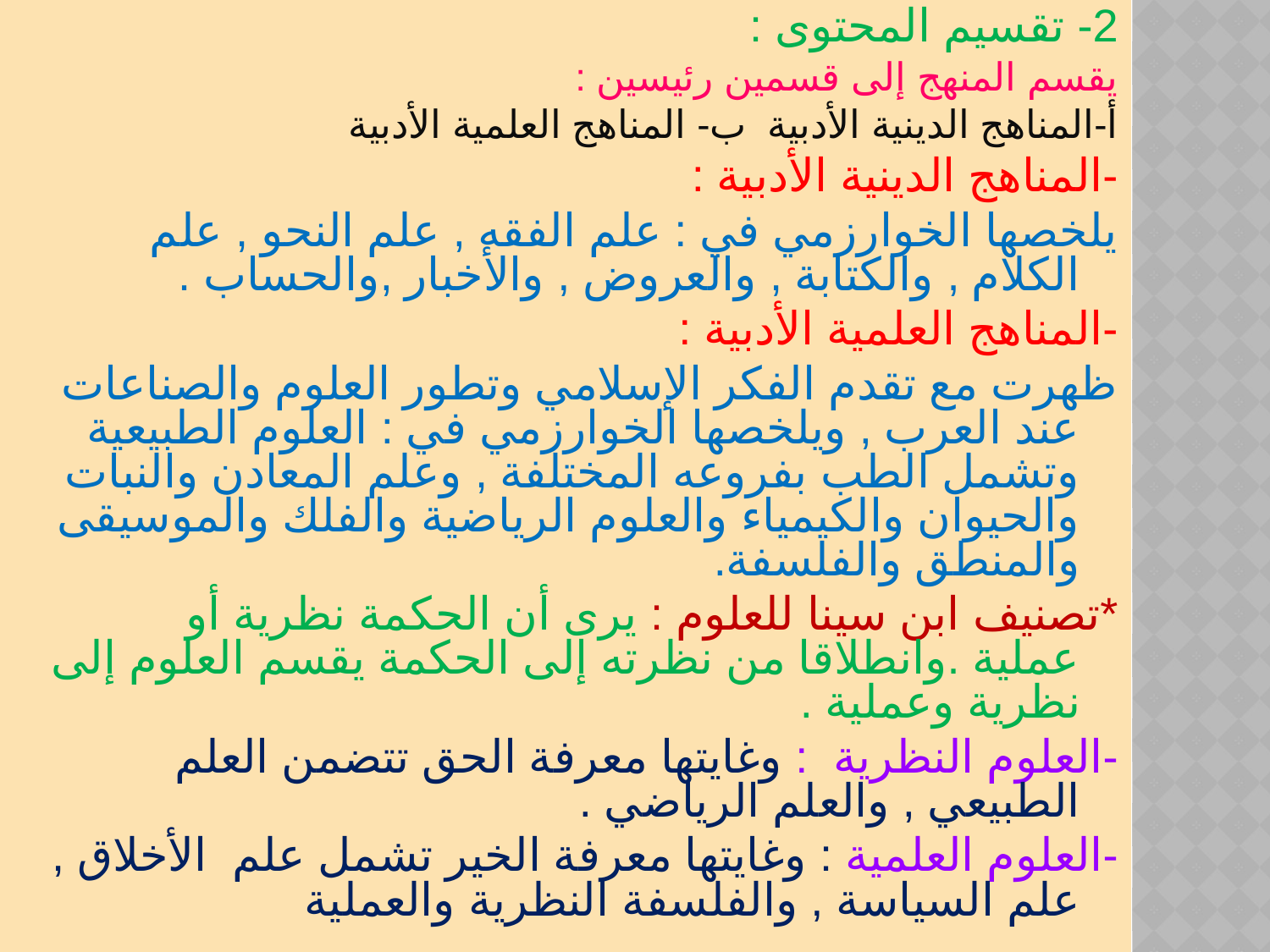

2- تقسيم المحتوى :
يقسم المنهج إلى قسمين رئيسين :
أ-المناهج الدينية الأدبية  ب- المناهج العلمية الأدبية
-المناهج الدينية الأدبية :
يلخصها الخوارزمي في : علم الفقه , علم النحو , علم الكلام , والكتابة , والعروض , والأخبار ,والحساب .
-المناهج العلمية الأدبية :
ظهرت مع تقدم الفكر الإسلامي وتطور العلوم والصناعات عند العرب , ويلخصها الخوارزمي في : العلوم الطبيعية وتشمل الطب بفروعه المختلفة , وعلم المعادن والنبات والحيوان والكيمياء والعلوم الرياضية والفلك والموسيقى والمنطق والفلسفة.
*تصنيف ابن سينا للعلوم : يرى أن الحكمة نظرية أو عملية .وانطلاقا من نظرته إلى الحكمة يقسم العلوم إلى نظرية وعملية .
-العلوم النظرية  : وغايتها معرفة الحق تتضمن العلم الطبيعي , والعلم الرياضي .
-العلوم العلمية : وغايتها معرفة الخير تشمل علم  الأخلاق , علم السياسة , والفلسفة النظرية والعملية